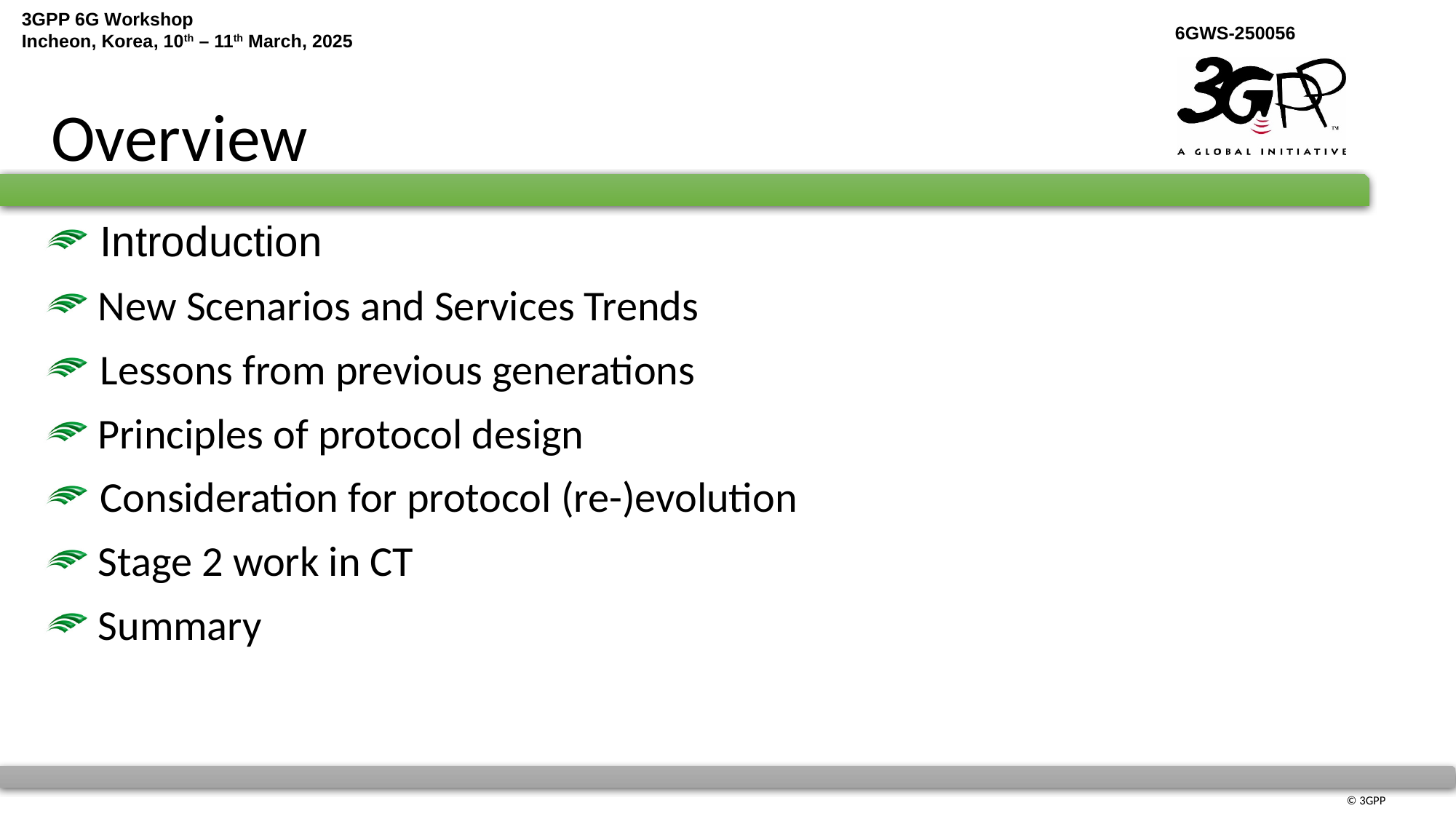

# Overview
 Introduction
 New Scenarios and Services Trends
 Lessons from previous generations
 Principles of protocol design
 Consideration for protocol (re-)evolution
 Stage 2 work in CT
 Summary